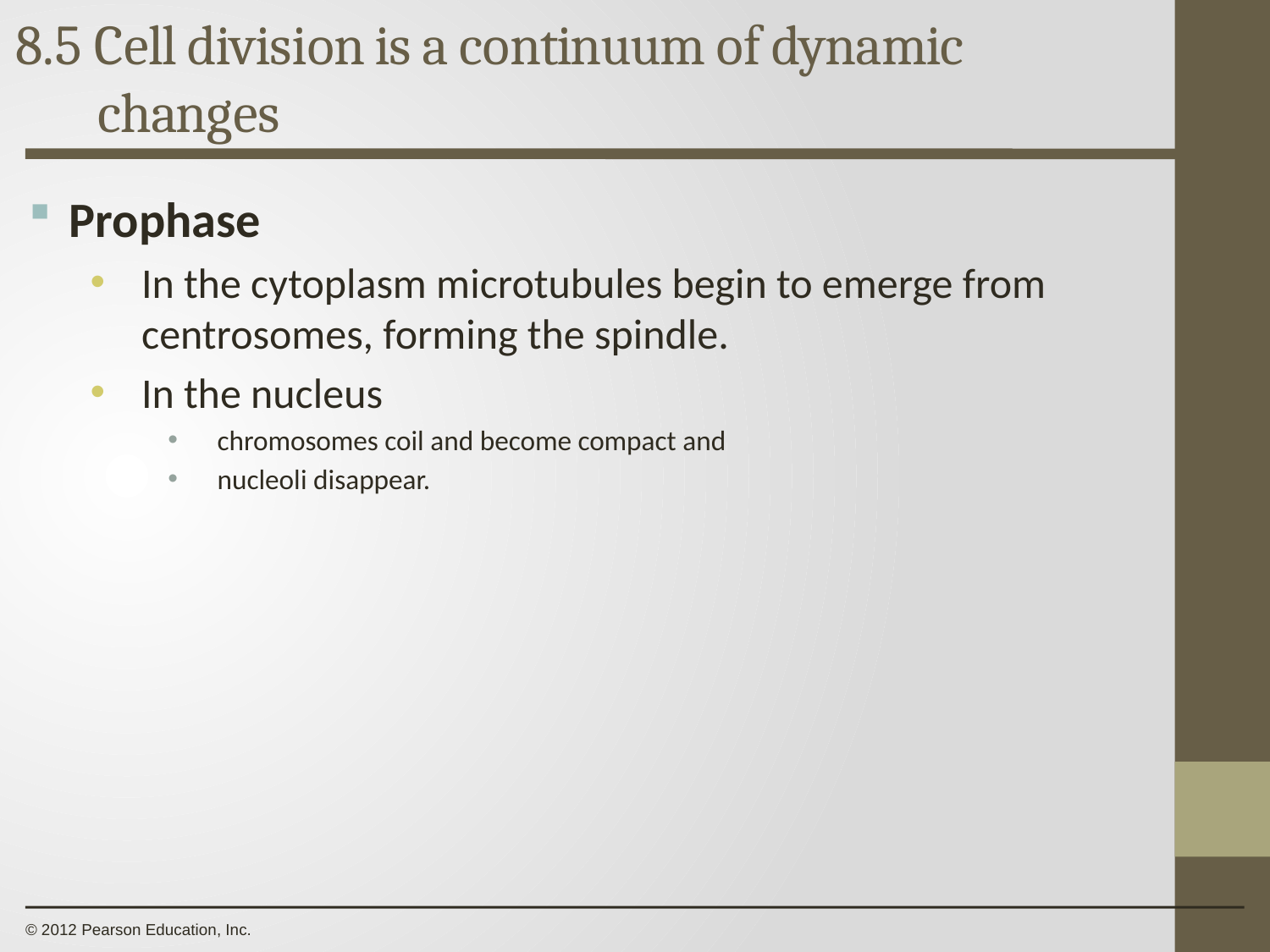

8.5 Cell division is a continuum of dynamic
changes
0

Prophase
In the cytoplasm microtubules begin to emerge from centrosomes, forming the spindle.
In the nucleus
chromosomes coil and become compact and
nucleoli disappear.

© 2012 Pearson Education, Inc.